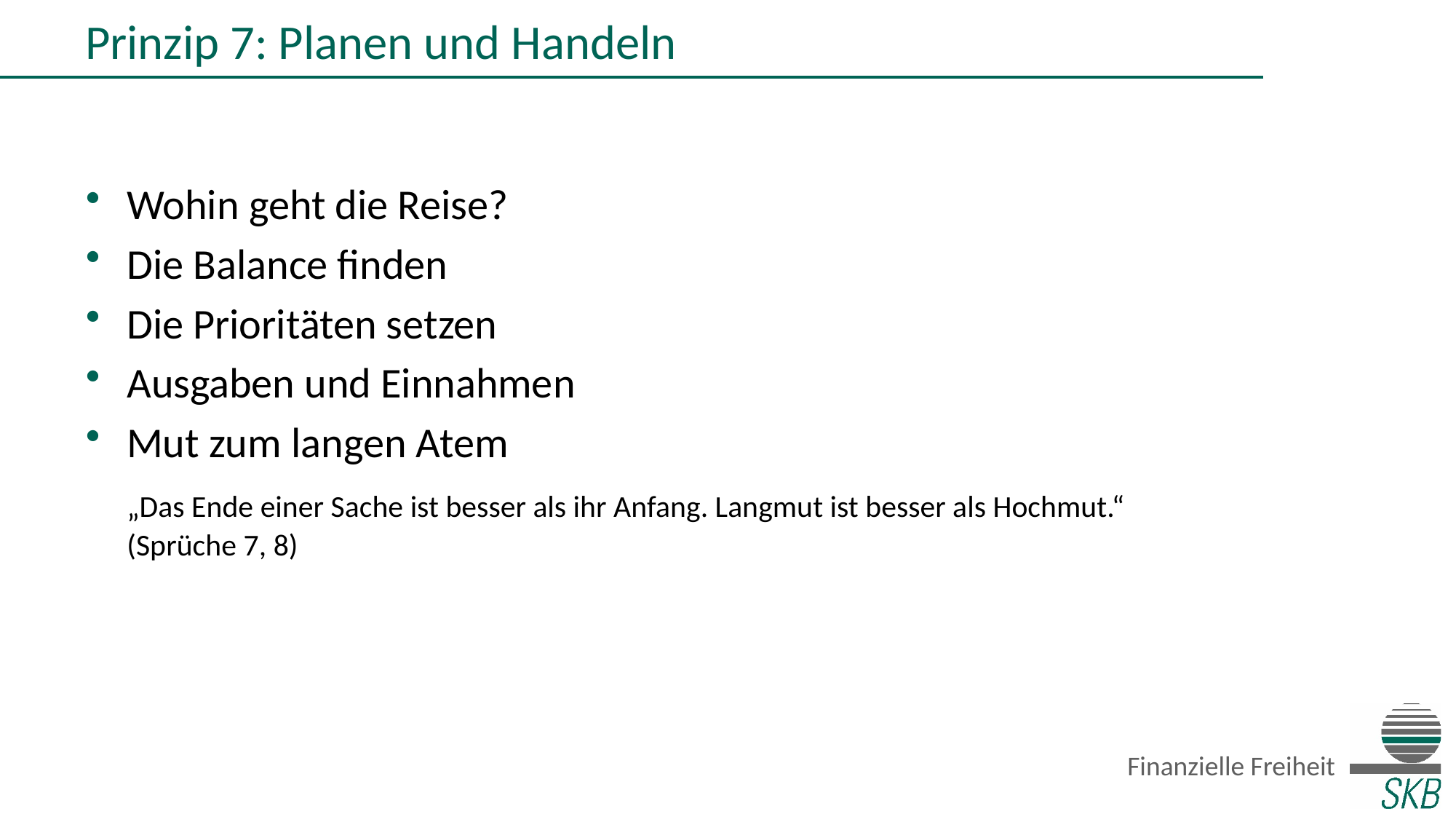

Prinzip 7: Planen und Handeln
Wohin geht die Reise?
Die Balance finden
Die Prioritäten setzen
Ausgaben und Einnahmen
Mut zum langen Atem
	„Das Ende einer Sache ist besser als ihr Anfang. Langmut ist besser als Hochmut.“          (Sprüche 7, 8)